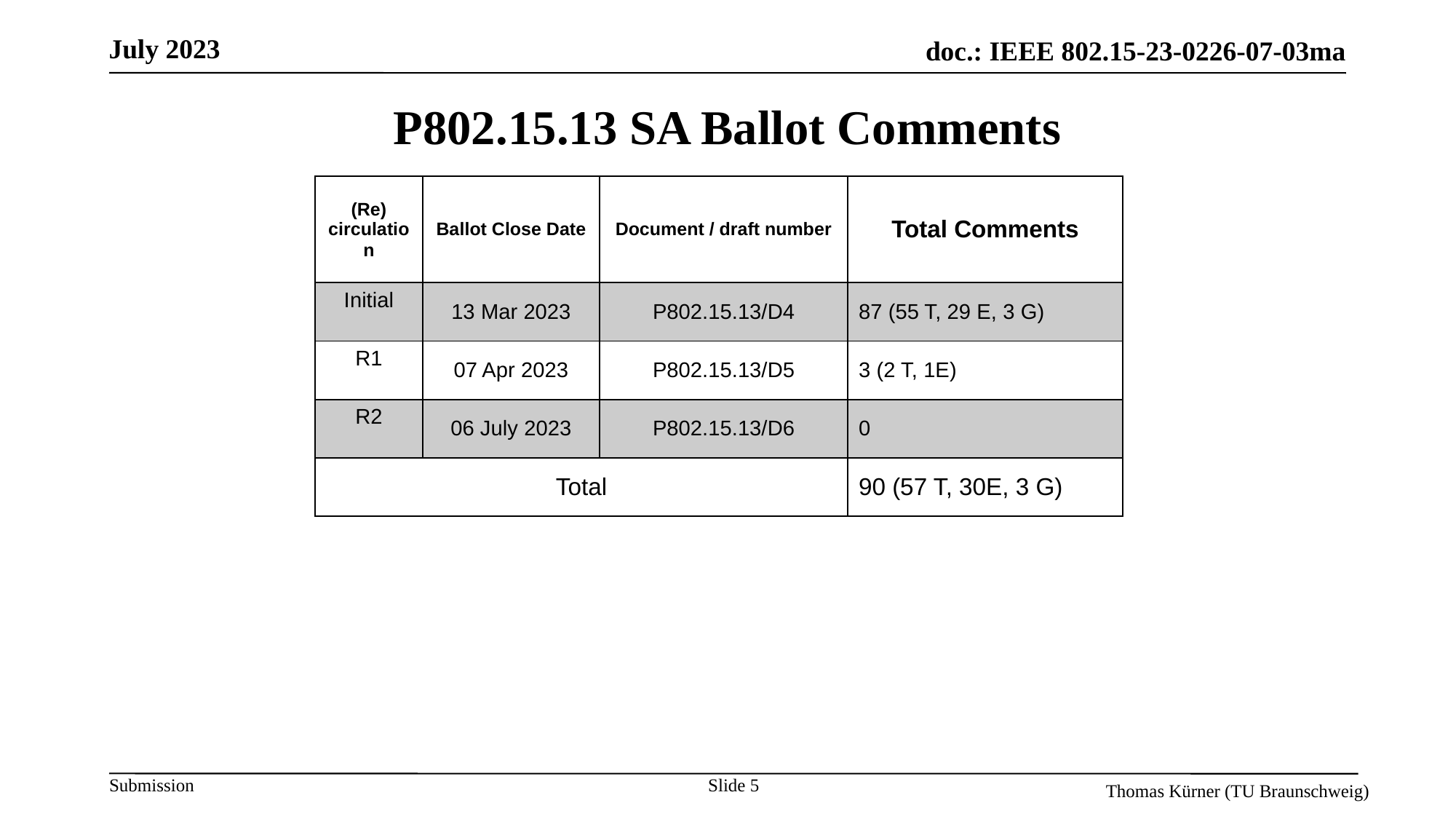

# P802.15.13 SA Ballot Comments
| (Re) circulation | Ballot Close Date | Document / draft number | Total Comments |
| --- | --- | --- | --- |
| Initial | 13 Mar 2023 | P802.15.13/D4 | 87 (55 T, 29 E, 3 G) |
| R1 | 07 Apr 2023 | P802.15.13/D5 | 3 (2 T, 1E) |
| R2 | 06 July 2023 | P802.15.13/D6 | 0 |
| Total |  |  | 90 (57 T, 30E, 3 G) |
Slide 5